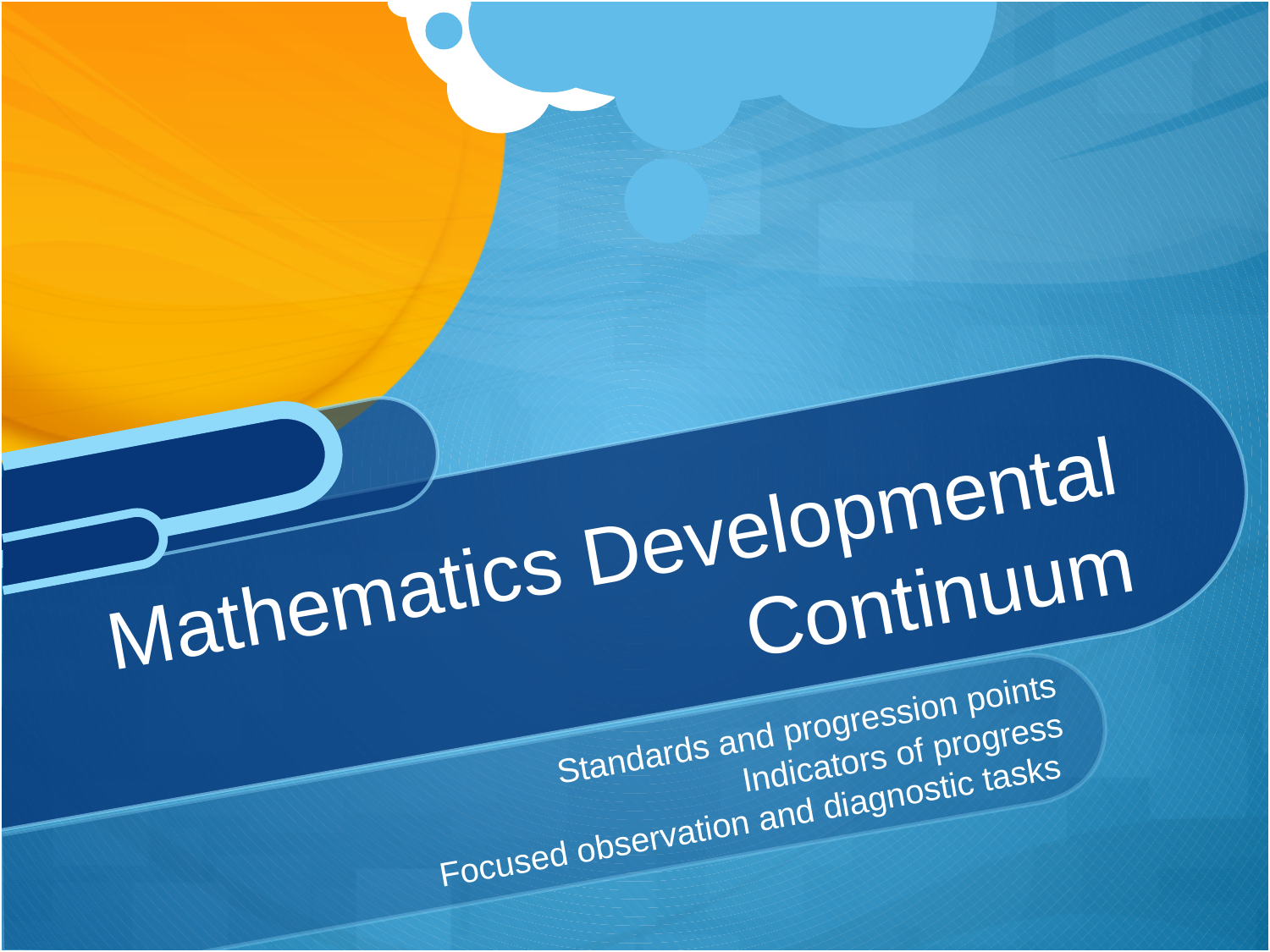

# Mathematics Developmental Continuum
Standards and progression points
Indicators of progress
Focused observation and diagnostic tasks